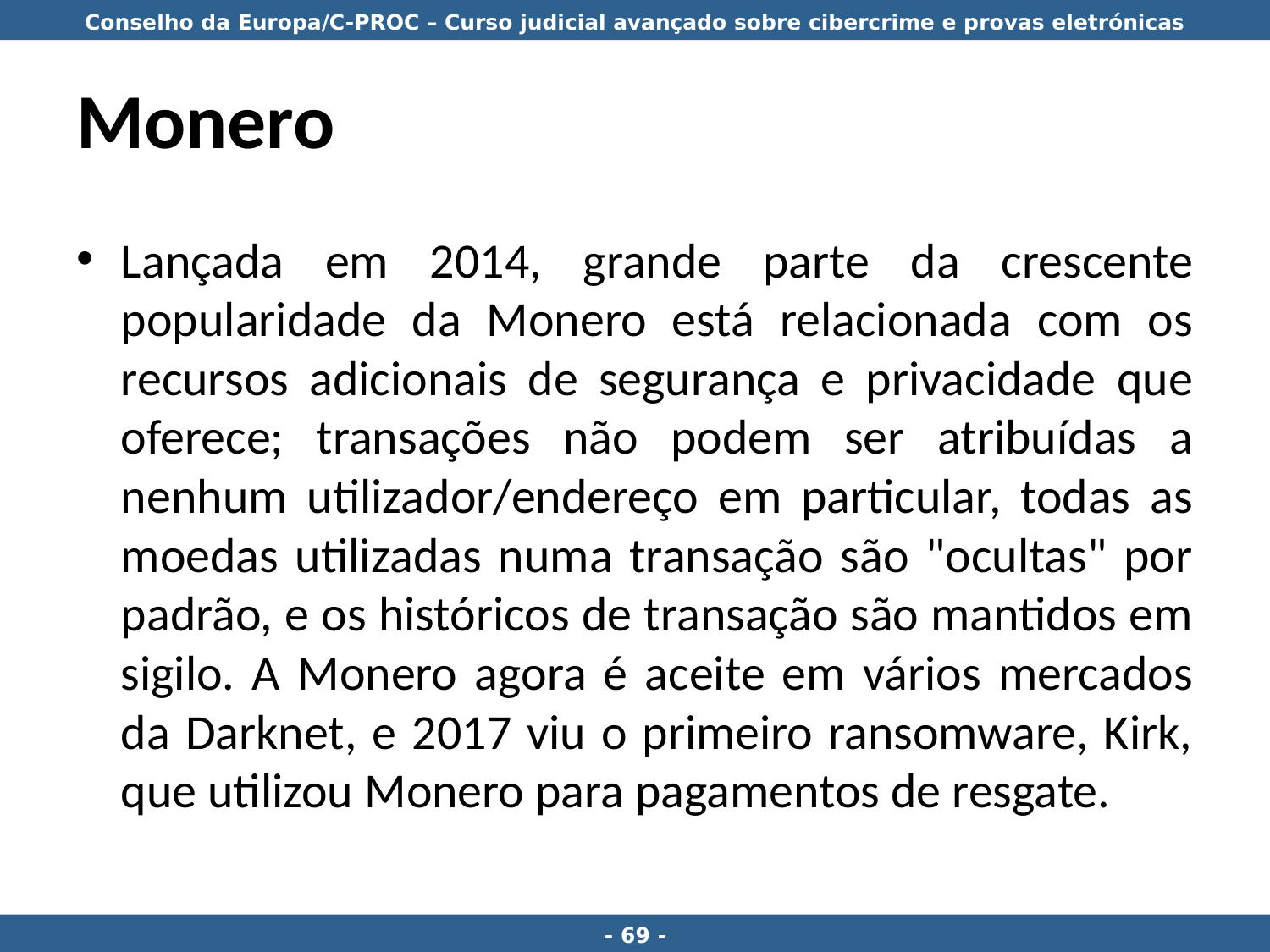

# Monero
Lançada em 2014, grande parte da crescente popularidade da Monero está relacionada com os recursos adicionais de segurança e privacidade que oferece; transações não podem ser atribuídas a nenhum utilizador/endereço em particular, todas as moedas utilizadas numa transação são "ocultas" por padrão, e os históricos de transação são mantidos em sigilo. A Monero agora é aceite em vários mercados da Darknet, e 2017 viu o primeiro ransomware, Kirk, que utilizou Monero para pagamentos de resgate.